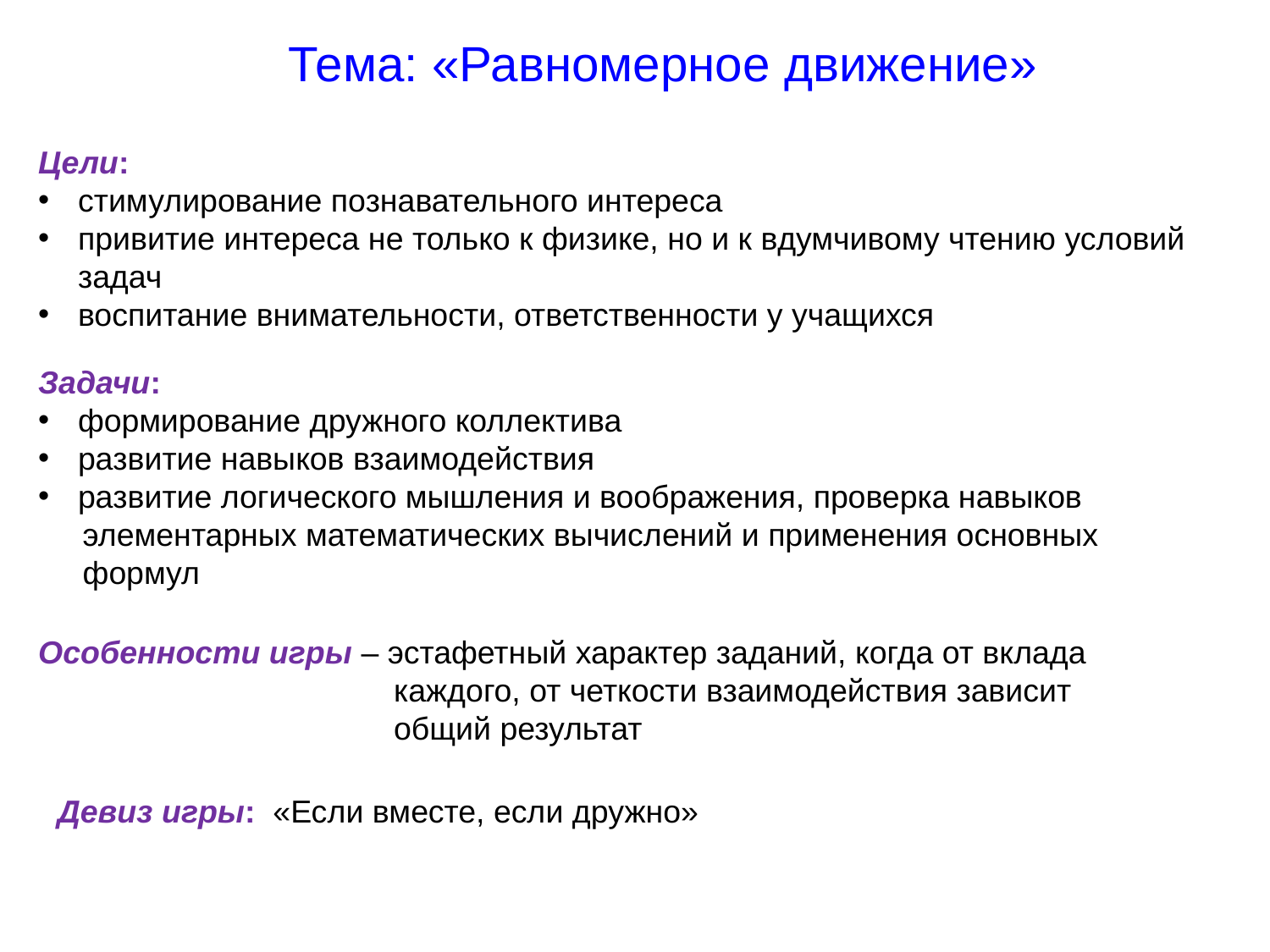

Тема: «Равномерное движение»
Цели:
стимулирование познавательного интереса
привитие интереса не только к физике, но и к вдумчивому чтению условий задач
воспитание внимательности, ответственности у учащихся
Задачи:
формирование дружного коллектива
развитие навыков взаимодействия
развитие логического мышления и воображения, проверка навыков
     элементарных математических вычислений и применения основных
     формул
Особенности игры – эстафетный характер заданий, когда от вклада
                                        каждого, от четкости взаимодействия зависит
                                        общий результат
Девиз игры:  «Если вместе, если дружно»